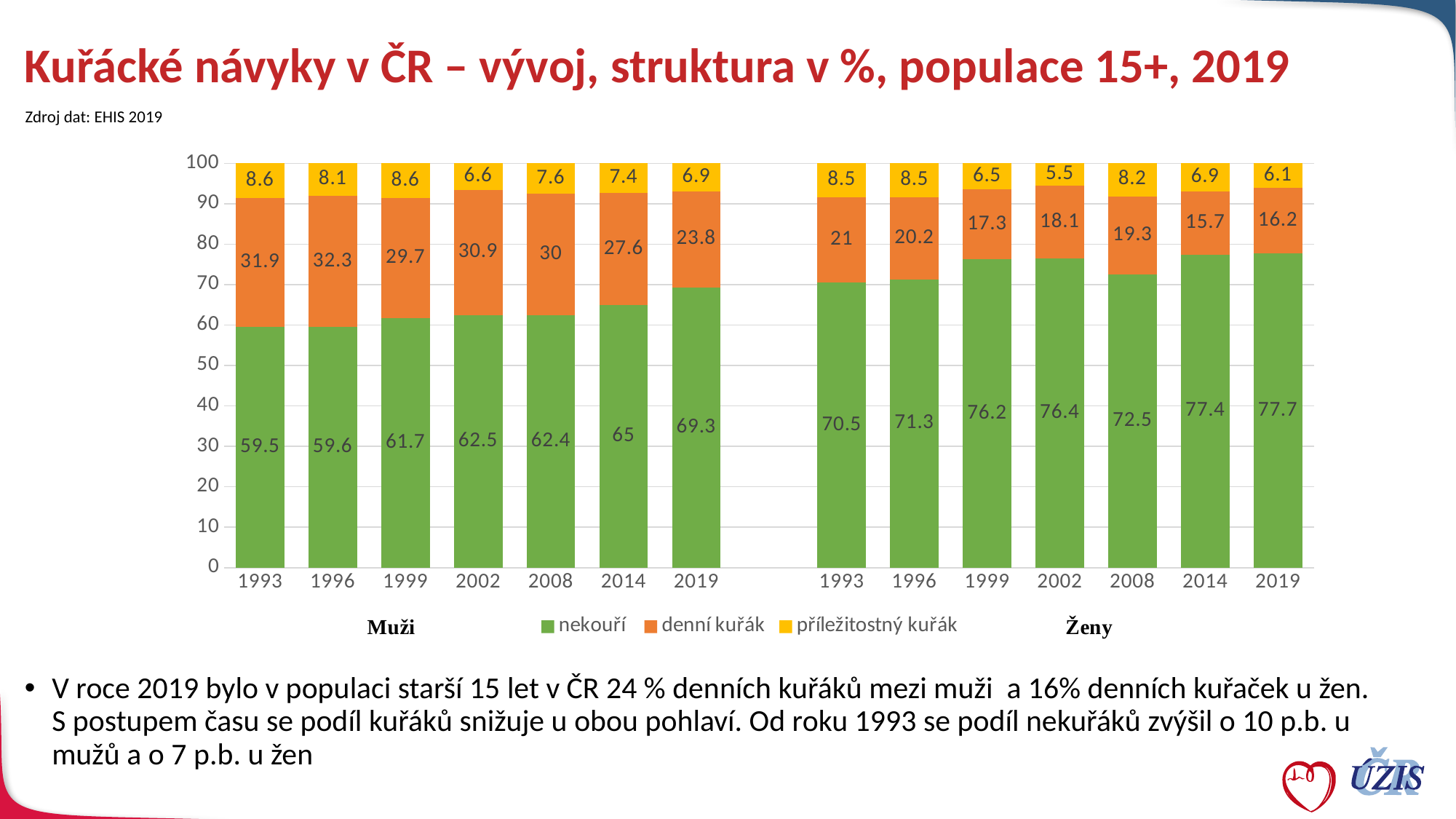

# Kuřácké návyky v ČR – vývoj, struktura v %, populace 15+, 2019
Zdroj dat: EHIS 2019

### Chart

| Category | nekouří  | denní kuřák | příležitostný kuřák |
|---|---|---|---|
| 1993 | 59.50000000000001 | 31.9 | 8.6 |
| 1996 | 59.60000000000001 | 32.3 | 8.1 |
| 1999 | 61.7 | 29.700000000000003 | 8.6 |
| 2002 | 62.50000000000001 | 30.9 | 6.6 |
| 2008 | 62.400000000000006 | 30.0 | 7.6 |
| 2014 | 65.0 | 27.6 | 7.4 |
| 2019 | 69.3 | 23.8 | 6.9 |
|  | None | None | None |
| 1993 | 70.5 | 21.0 | 8.5 |
| 1996 | 71.3 | 20.200000000000003 | 8.5 |
| 1999 | 76.2 | 17.3 | 6.5 |
| 2002 | 76.4 | 18.1 | 5.5 |
| 2008 | 72.5 | 19.3 | 8.2 |
| 2014 | 77.4 | 15.7 | 6.9 |
| 2019 | 77.7 | 16.2 | 6.1 |
V roce 2019 bylo v populaci starší 15 let v ČR 24 % denních kuřáků mezi muži  a 16% denních kuřaček u žen. S postupem času se podíl kuřáků snižuje u obou pohlaví. Od roku 1993 se podíl nekuřáků zvýšil o 10 p.b. u mužů a o 7 p.b. u žen